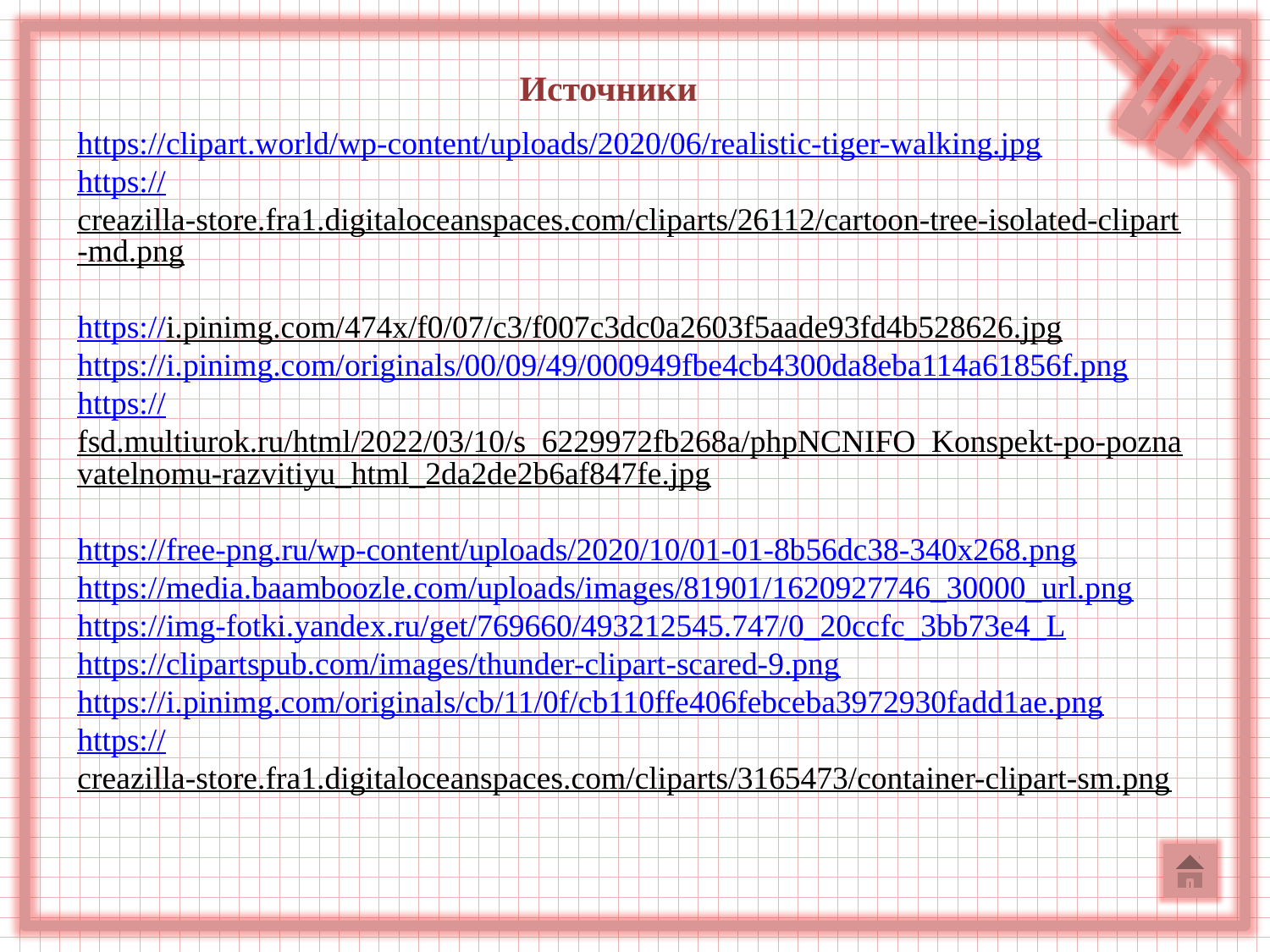

Источники
https://clipart.world/wp-content/uploads/2020/06/realistic-tiger-walking.jpg
https://creazilla-store.fra1.digitaloceanspaces.com/cliparts/26112/cartoon-tree-isolated-clipart-md.png
https://i.pinimg.com/474x/f0/07/c3/f007c3dc0a2603f5aade93fd4b528626.jpg
https://i.pinimg.com/originals/00/09/49/000949fbe4cb4300da8eba114a61856f.png
https://fsd.multiurok.ru/html/2022/03/10/s_6229972fb268a/phpNCNIFO_Konspekt-po-poznavatelnomu-razvitiyu_html_2da2de2b6af847fe.jpg
https://free-png.ru/wp-content/uploads/2020/10/01-01-8b56dc38-340x268.png
https://media.baamboozle.com/uploads/images/81901/1620927746_30000_url.png
https://img-fotki.yandex.ru/get/769660/493212545.747/0_20ccfc_3bb73e4_L
https://clipartspub.com/images/thunder-clipart-scared-9.png
https://i.pinimg.com/originals/cb/11/0f/cb110ffe406febceba3972930fadd1ae.png
https://creazilla-store.fra1.digitaloceanspaces.com/cliparts/3165473/container-clipart-sm.png